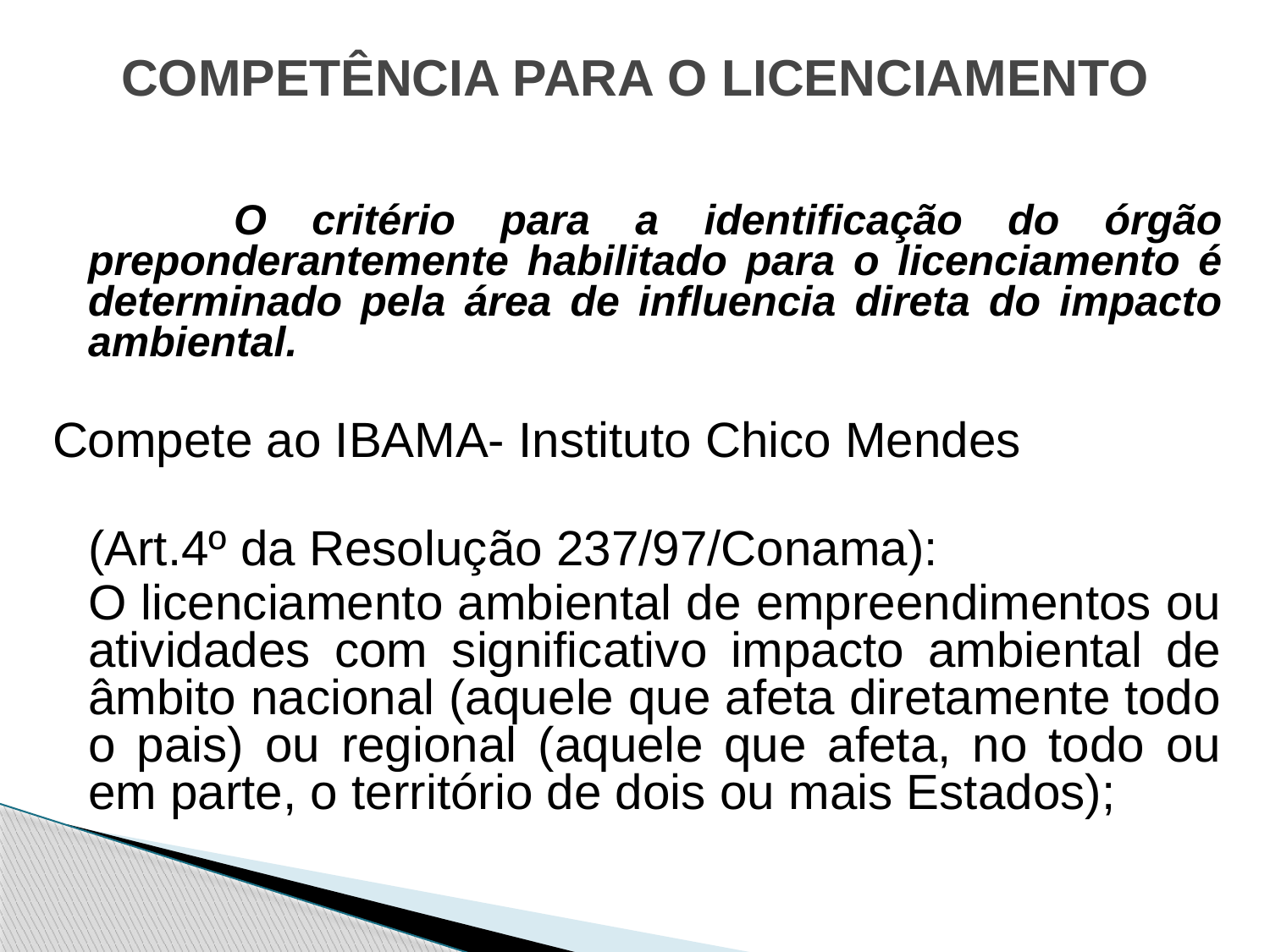

# COMPETÊNCIA PARA O LICENCIAMENTO
    O critério para a identificação do órgão preponderantemente habilitado para o licenciamento é determinado pela área de influencia direta do impacto ambiental.

Compete ao IBAMA- Instituto Chico Mendes

 	(Art.4º da Resolução 237/97/Conama):
	O licenciamento ambiental de empreendimentos ou atividades com significativo impacto ambiental de âmbito nacional (aquele que afeta diretamente todo o pais) ou regional (aquele que afeta, no todo ou em parte, o território de dois ou mais Estados);